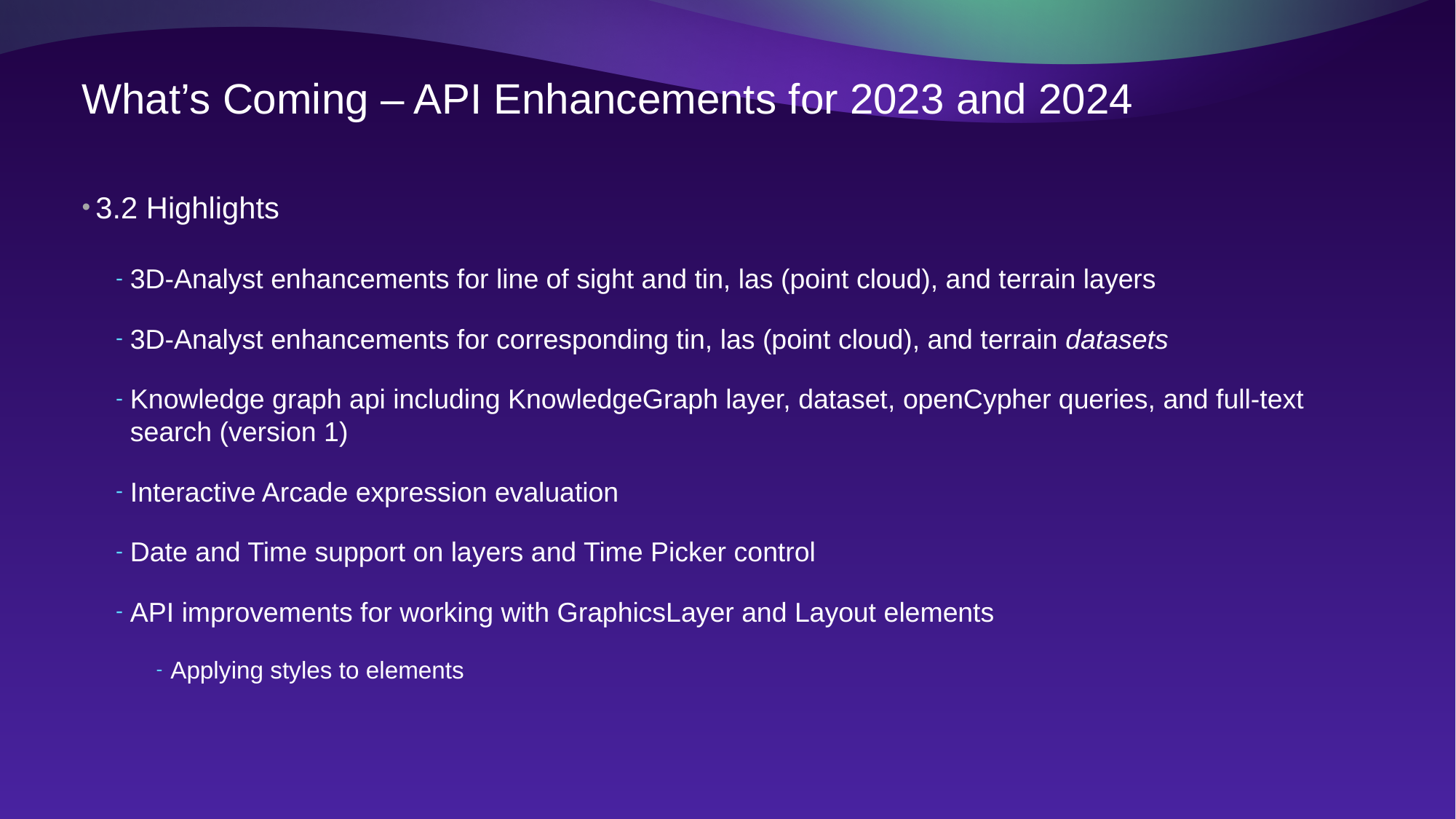

# What’s Coming – API Enhancements for 2023 and 2024
3.2 Highlights
3D-Analyst enhancements for line of sight and tin, las (point cloud), and terrain layers
3D-Analyst enhancements for corresponding tin, las (point cloud), and terrain datasets
Knowledge graph api including KnowledgeGraph layer, dataset, openCypher queries, and full-text search (version 1)
Interactive Arcade expression evaluation
Date and Time support on layers and Time Picker control
API improvements for working with GraphicsLayer and Layout elements
Applying styles to elements